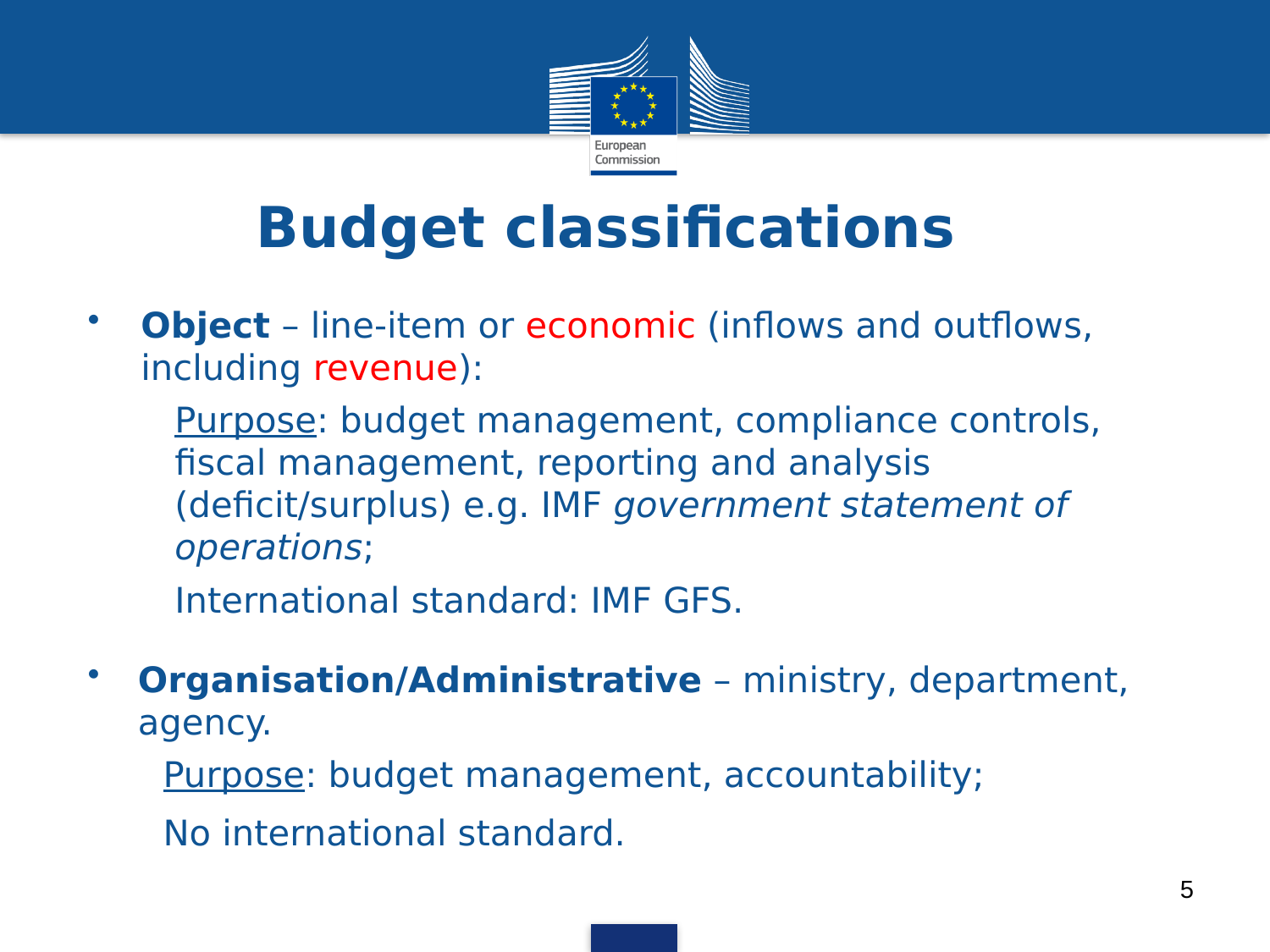

# Budget classifications
Object – line-item or economic (inflows and outflows, including revenue):
Purpose: budget management, compliance controls, fiscal management, reporting and analysis (deficit/surplus) e.g. IMF government statement of operations;
International standard: IMF GFS.
Organisation/Administrative – ministry, department, agency.
Purpose: budget management, accountability;
No international standard.
5